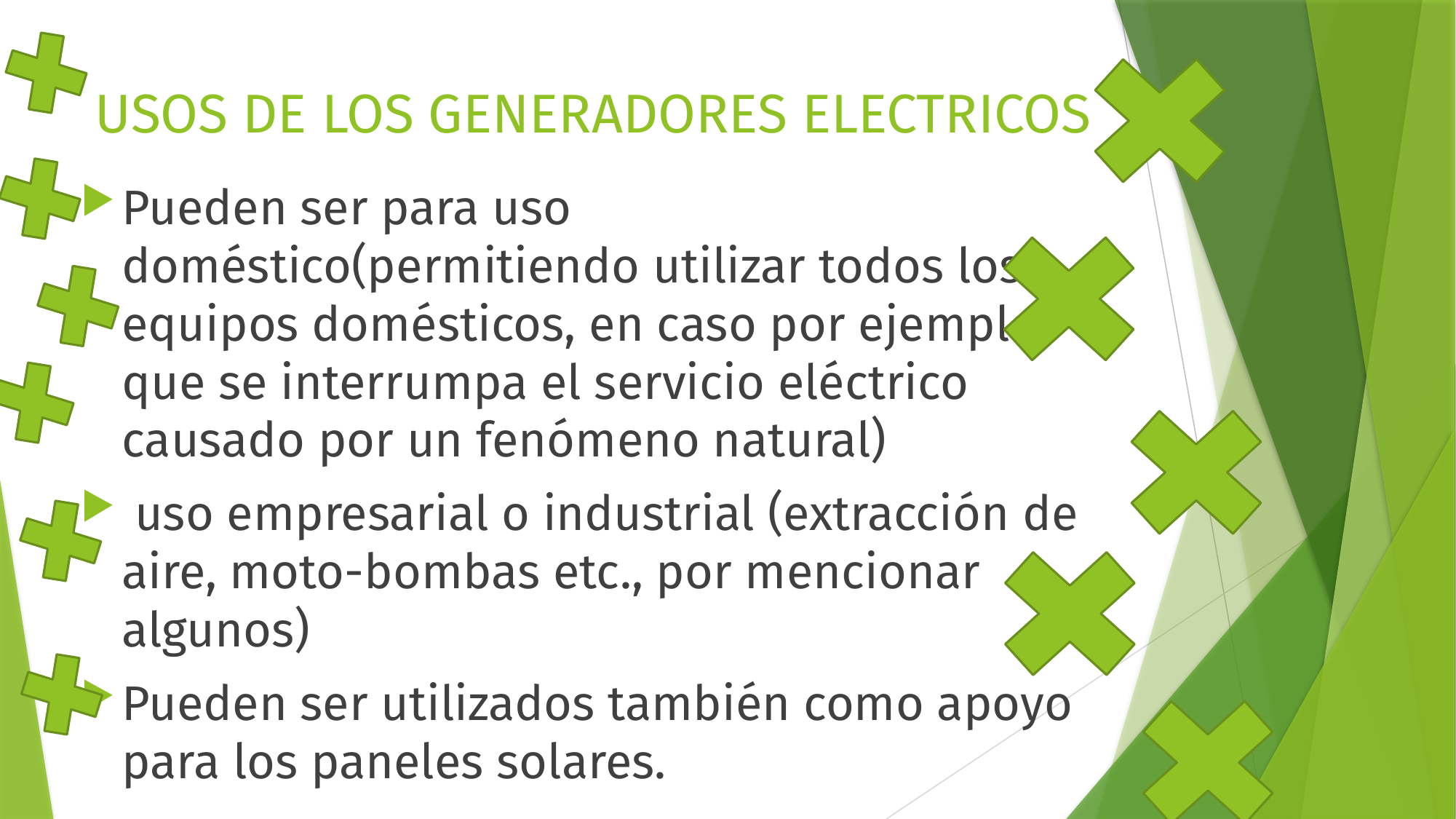

# USOS DE LOS GENERADORES ELECTRICOS

Pueden ser para uso doméstico(permitiendo utilizar todos los equipos domésticos, en caso por ejemplo que se interrumpa el servicio eléctrico causado por un fenómeno natural)
 uso empresarial o industrial (extracción de aire, moto-bombas etc., por mencionar algunos)
Pueden ser utilizados también como apoyo para los paneles solares.